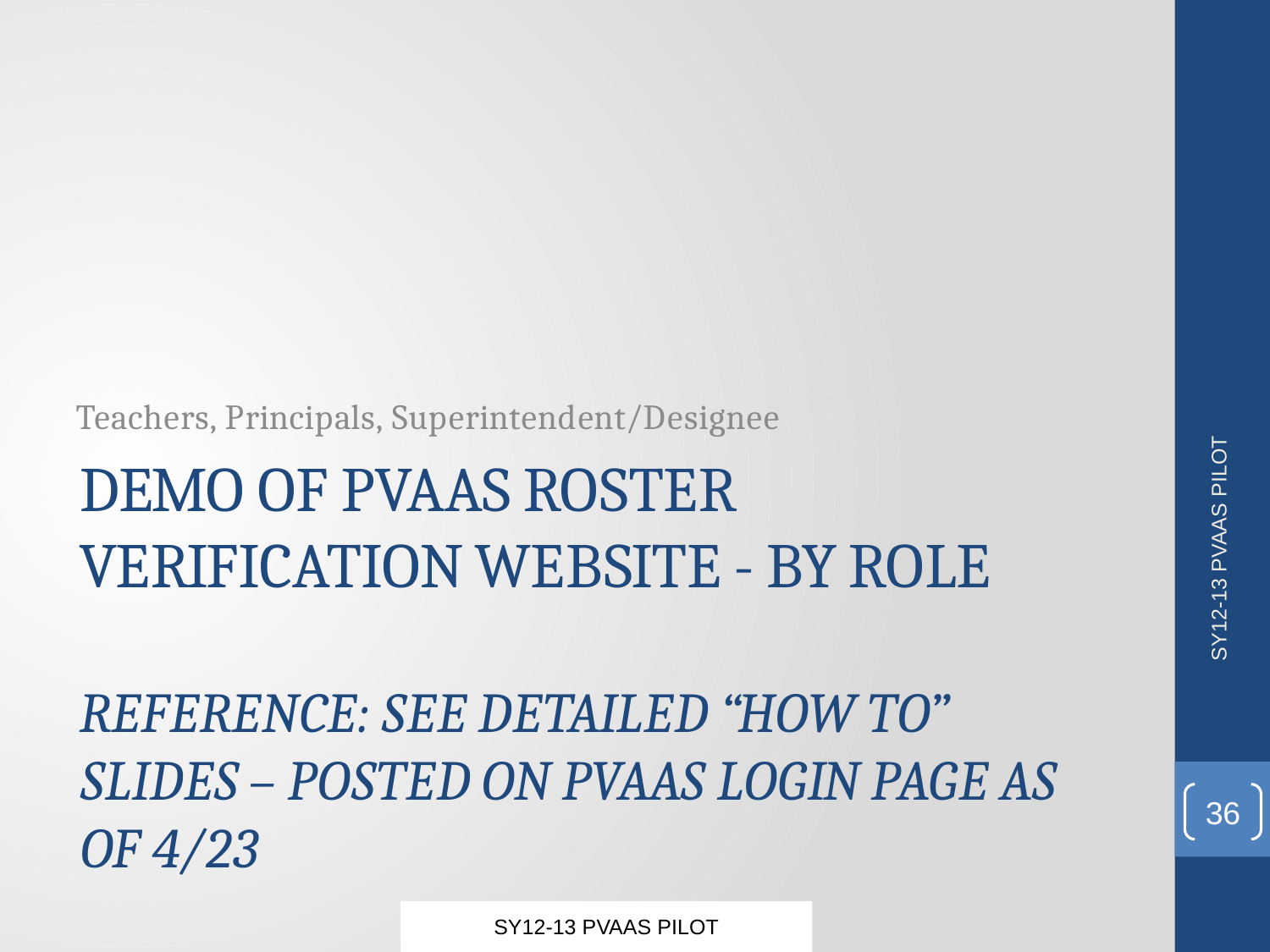

Teachers, Principals, Superintendent/Designee
# Demo of PVAAS Roster Verification Website - By Role Reference: See DETAILEd “How to” slides – Posted on PVAAS login page as of 4/23
SY12-13 PVAAS PILOT
36
SY12-13 PVAAS PILOT